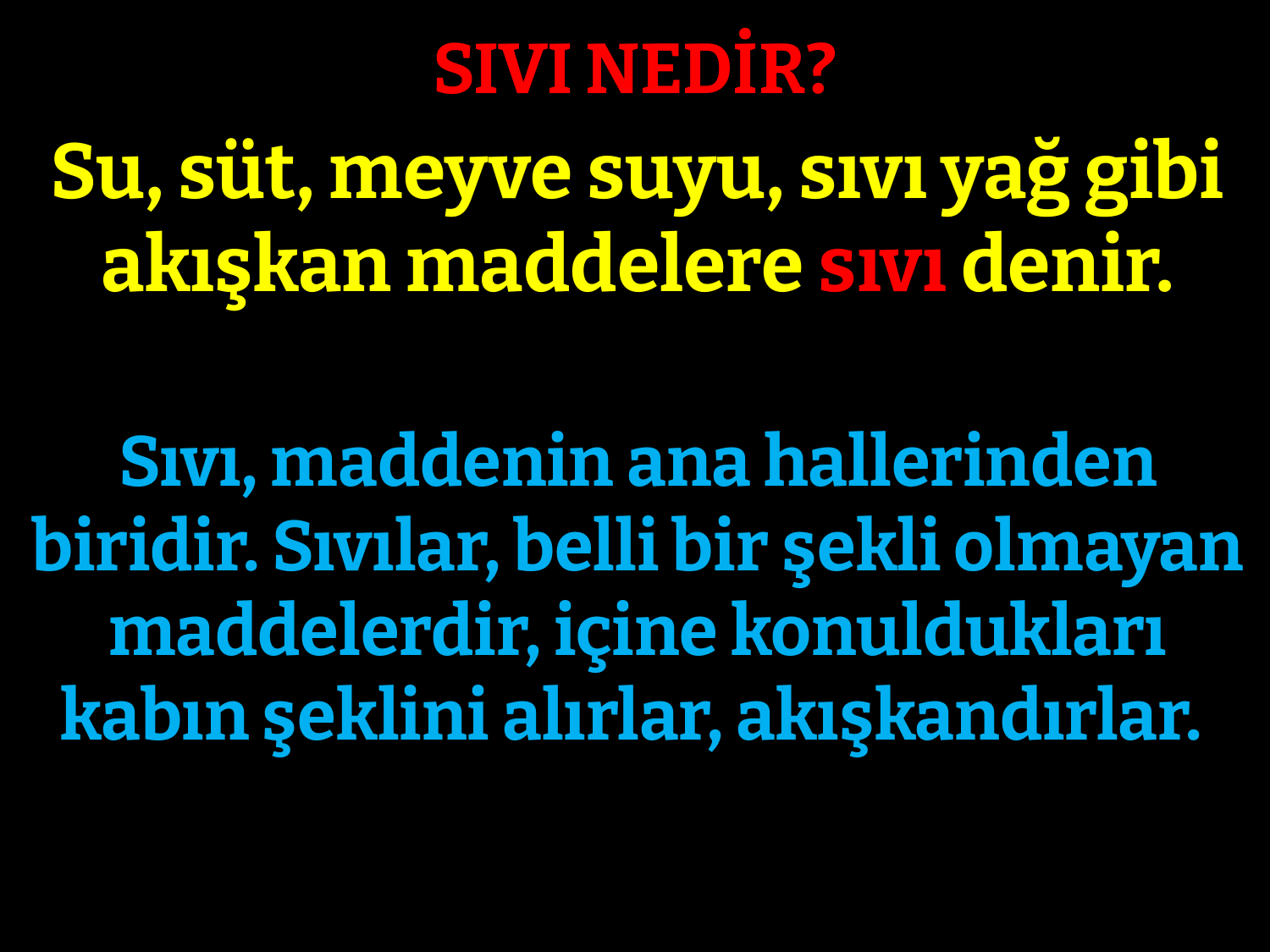

SIVI NEDİR?
Su, süt, meyve suyu, sıvı yağ gibi akışkan maddelere sıvı denir.
#
Sıvı, maddenin ana hallerinden biridir. Sıvılar, belli bir şekli olmayan maddelerdir, içine konuldukları kabın şeklini alırlar, akışkandırlar.